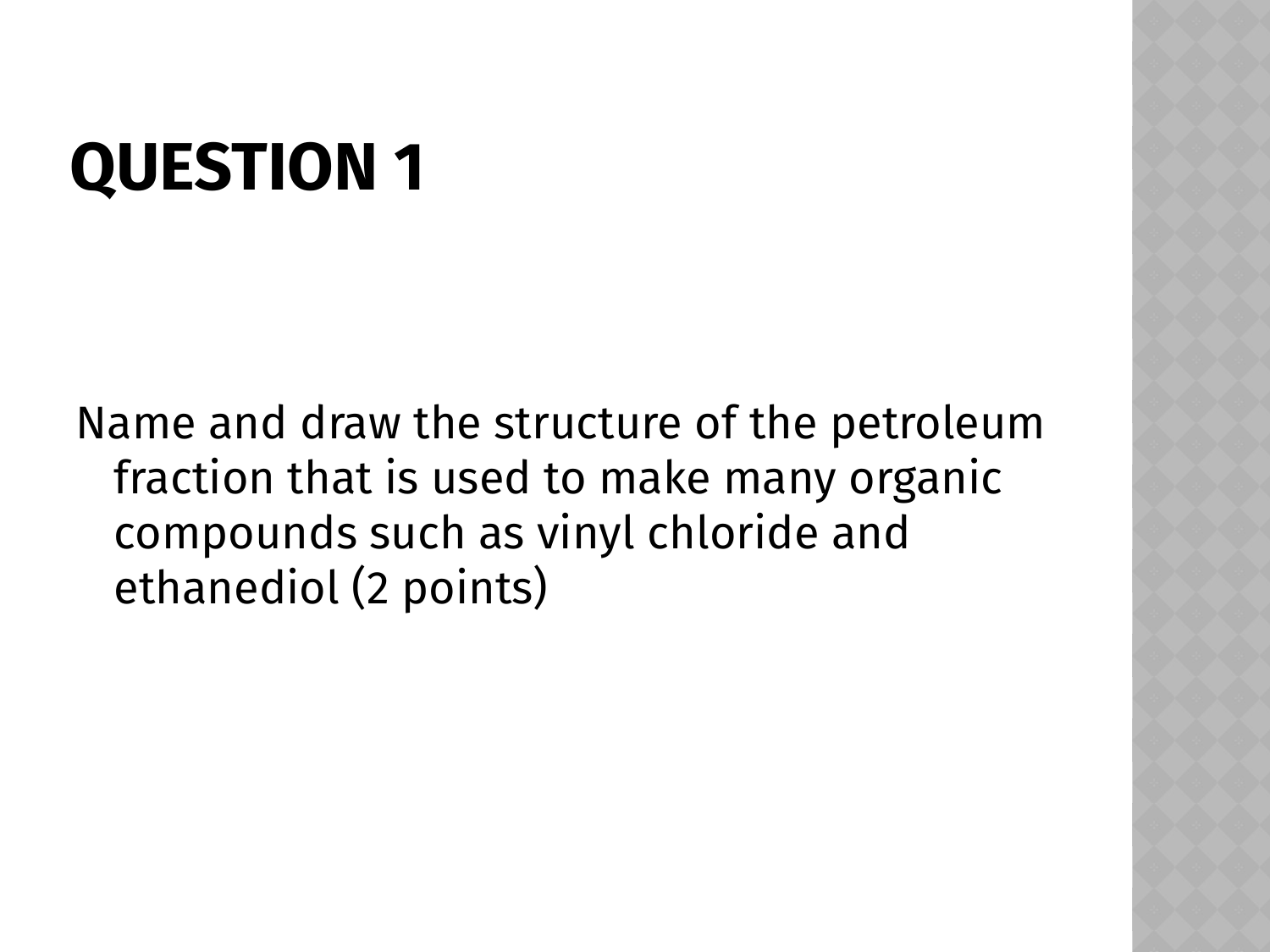

# Question 1
Name and draw the structure of the petroleum fraction that is used to make many organic compounds such as vinyl chloride and ethanediol (2 points)